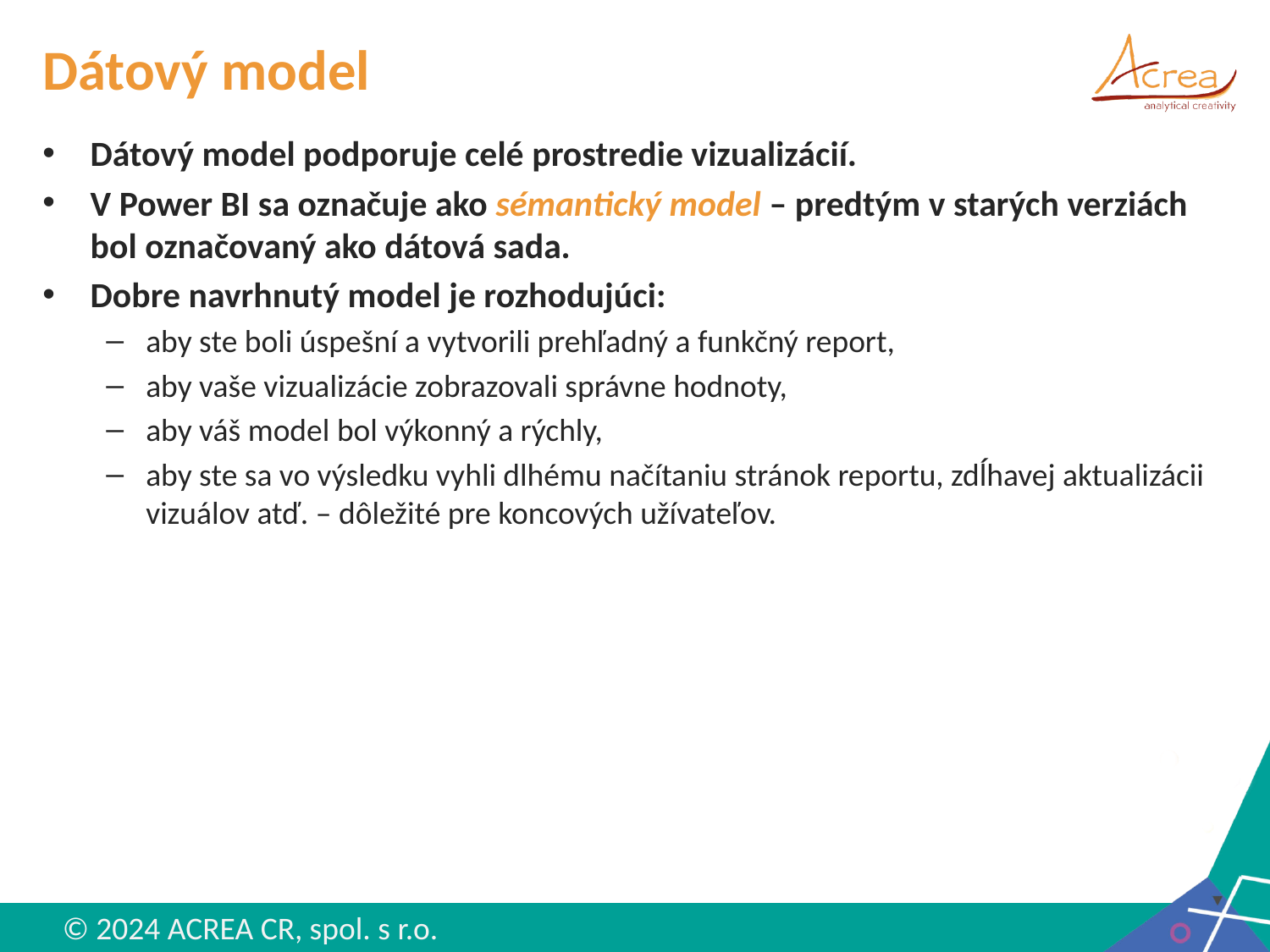

# Dátový model
Dátový model podporuje celé prostredie vizualizácií.
V Power BI sa označuje ako sémantický model – predtým v starých verziách bol označovaný ako dátová sada.
Dobre navrhnutý model je rozhodujúci:
aby ste boli úspešní a vytvorili prehľadný a funkčný report,
aby vaše vizualizácie zobrazovali správne hodnoty,
aby váš model bol výkonný a rýchly,
aby ste sa vo výsledku vyhli dlhému načítaniu stránok reportu, zdĺhavej aktualizácii vizuálov atď. – dôležité pre koncových užívateľov.